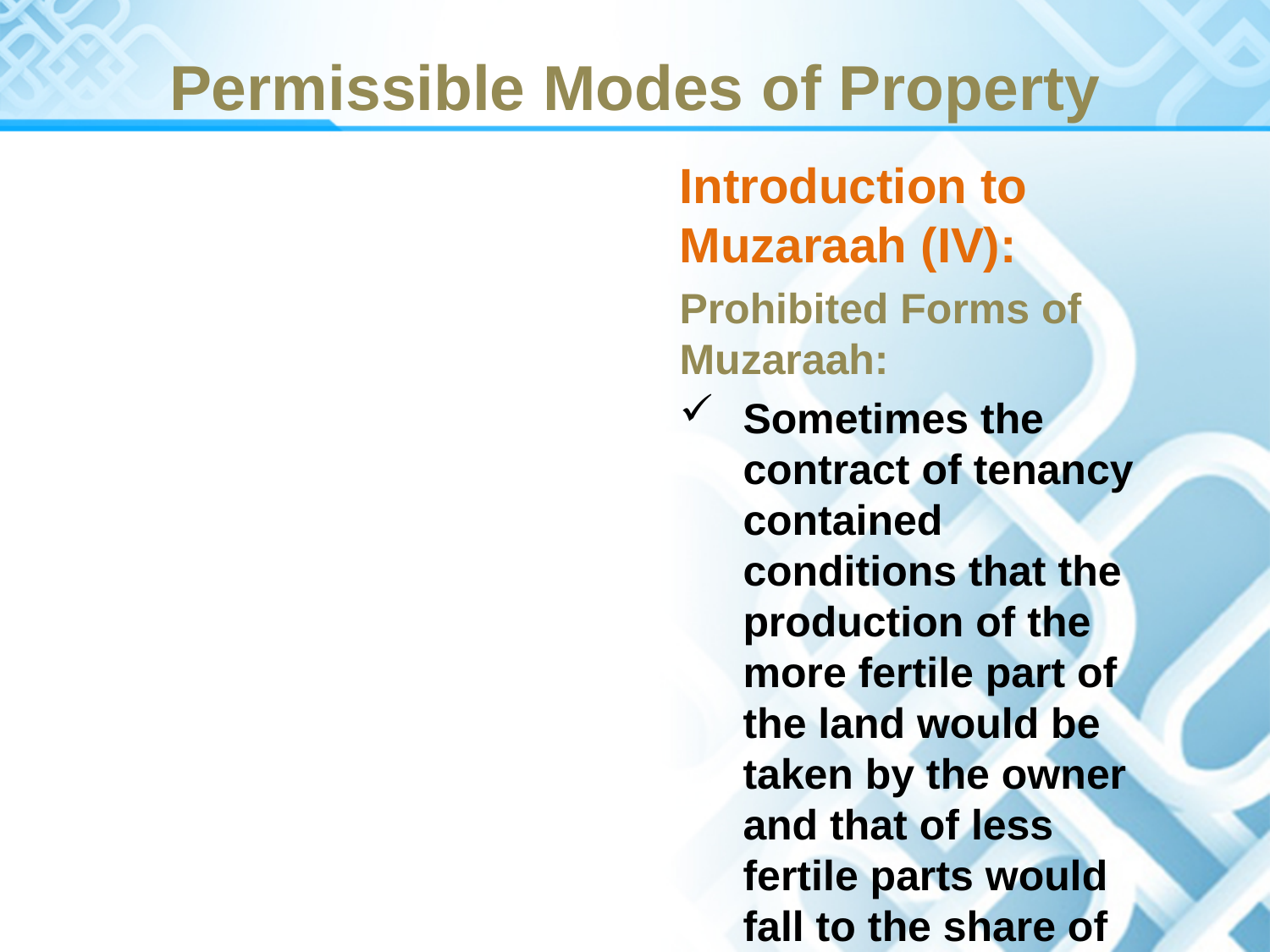

Permissible Modes of Property
Introduction to Muzaraah (IV):
Prohibited Forms of Muzaraah:
Sometimes the contract of tenancy contained conditions that the production of the more fertile part of the land would be taken by the owner and that of less fertile parts would fall to the share of the tenant.